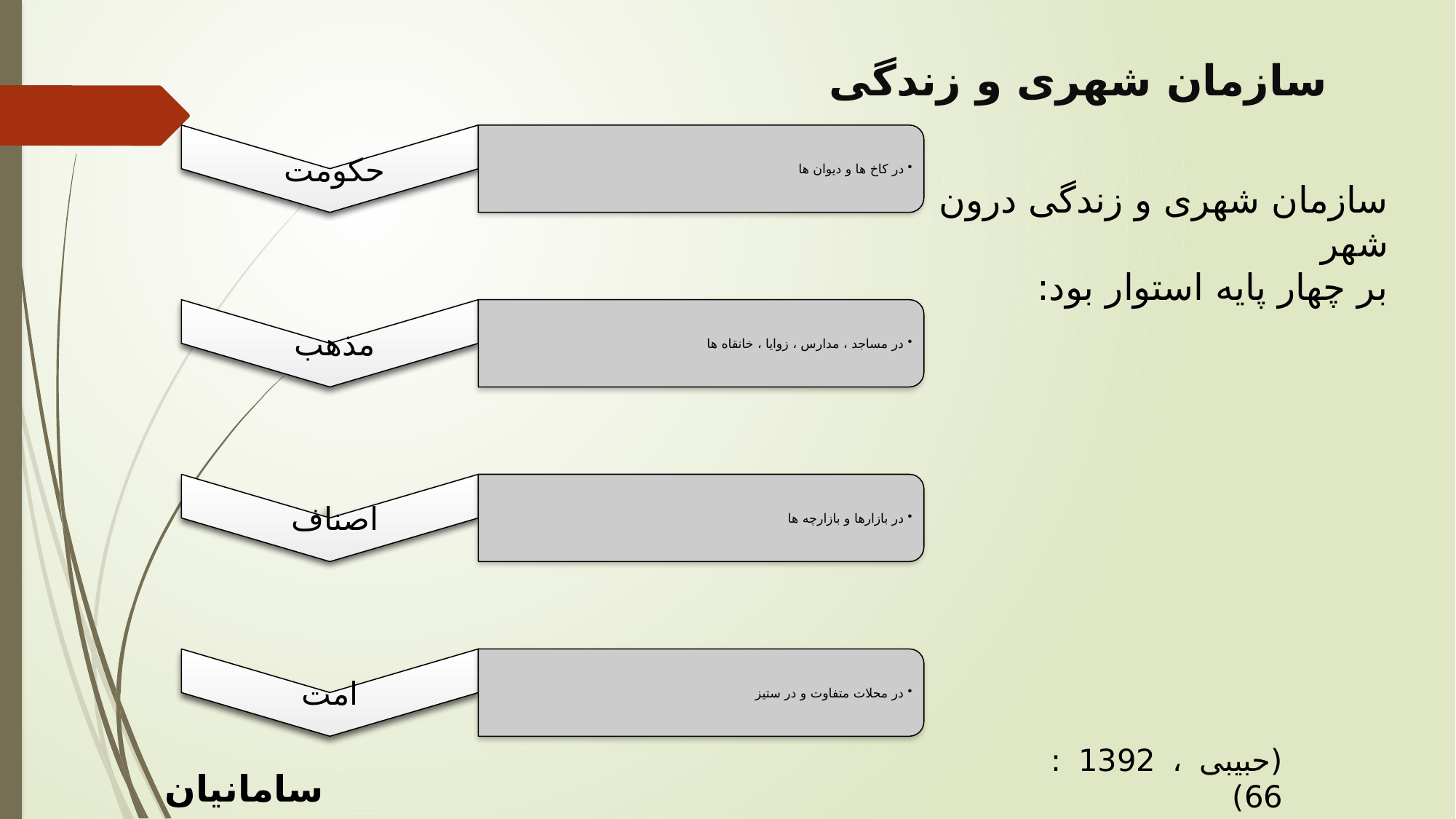

سازمان شهری و زندگی
حکومت
در کاخ ها و دیوان ها
مذهب
در مساجد ، مدارس ، زوایا ، خانقاه ها
اصناف
در بازارها و بازارچه ها
امت
سازمان شهری و زندگی درون شهر
بر چهار پایه استوار بود:
(حبیبی ، 1392 : 66)
سامانیان